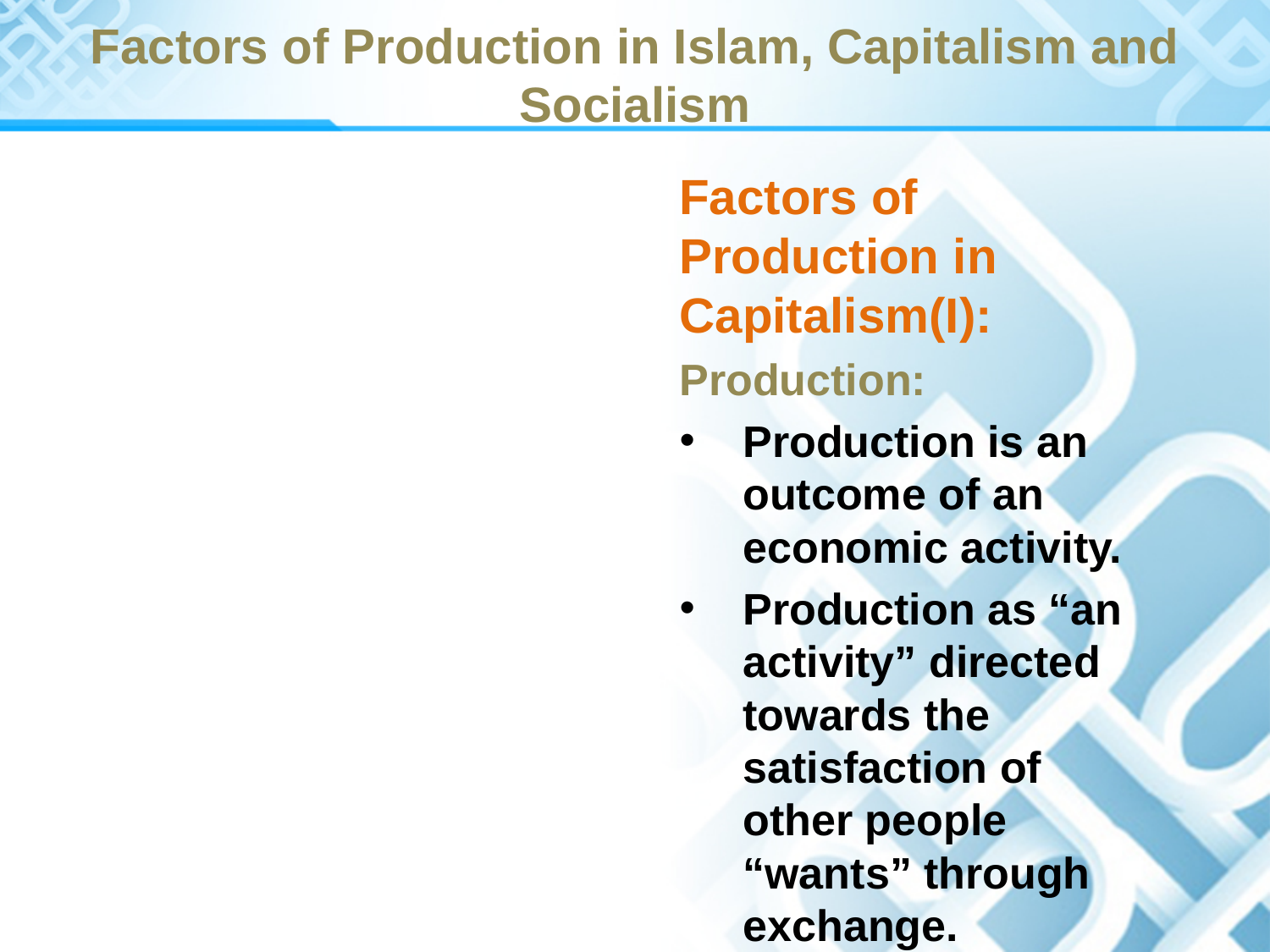

Factors of Production in Islam, Capitalism and Socialism
Factors of Production in Capitalism(I):
Production:
Production is an outcome of an economic activity.
Production as “an activity” directed towards the satisfaction of other people “wants” through exchange.
	(Prof.  J. R. Hicks)